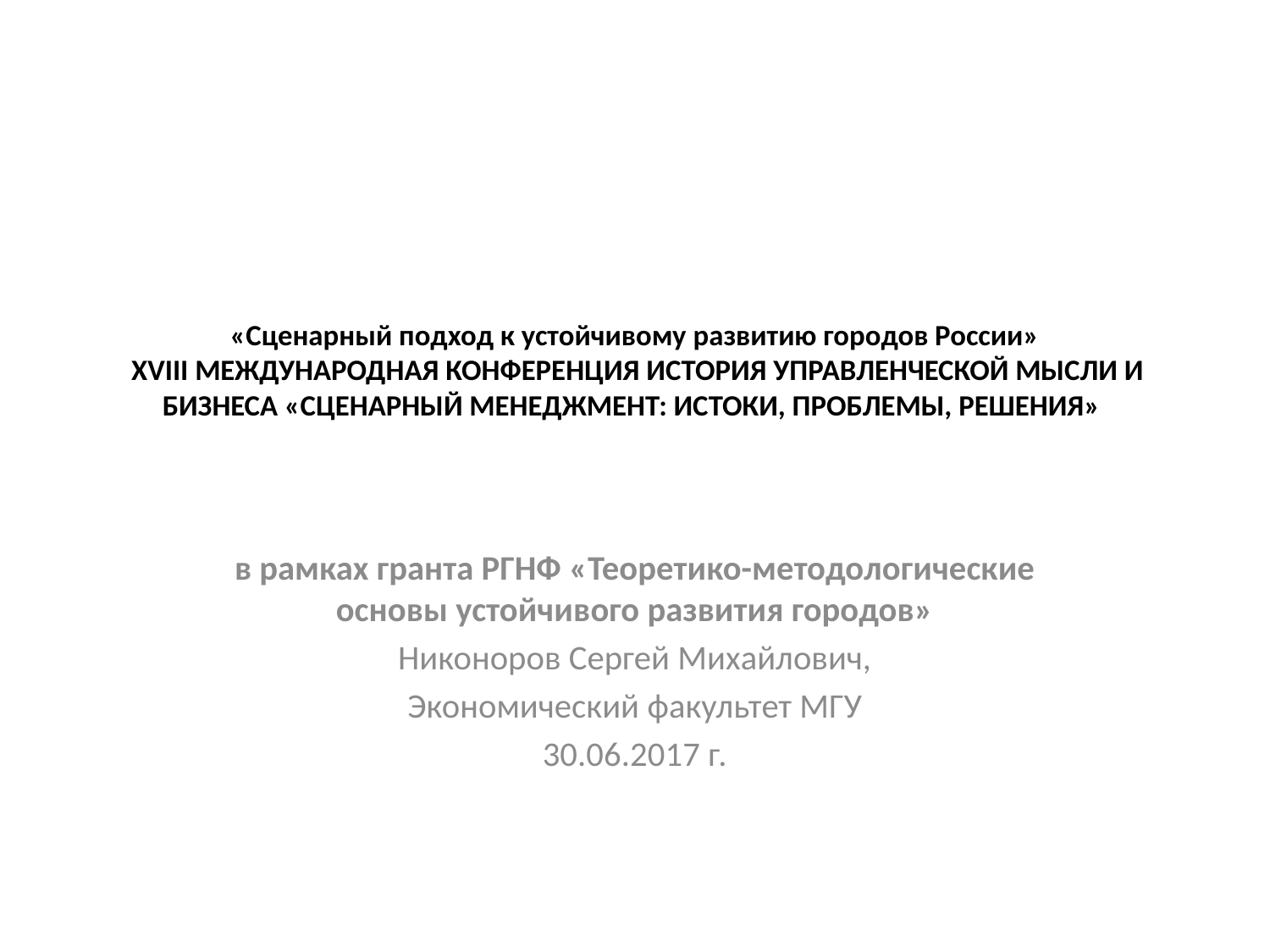

# «Сценарный подход к устойчивому развитию городов России» XVIII МЕЖДУНАРОДНАЯ КОНФЕРЕНЦИЯ ИСТОРИЯ УПРАВЛЕНЧЕСКОЙ МЫСЛИ И БИЗНЕСА «СЦЕНАРНЫЙ МЕНЕДЖМЕНТ: ИСТОКИ, ПРОБЛЕМЫ, РЕШЕНИЯ»
в рамках гранта РГНФ «Теоретико-методологические основы устойчивого развития городов»
Никоноров Сергей Михайлович,
Экономический факультет МГУ
30.06.2017 г.